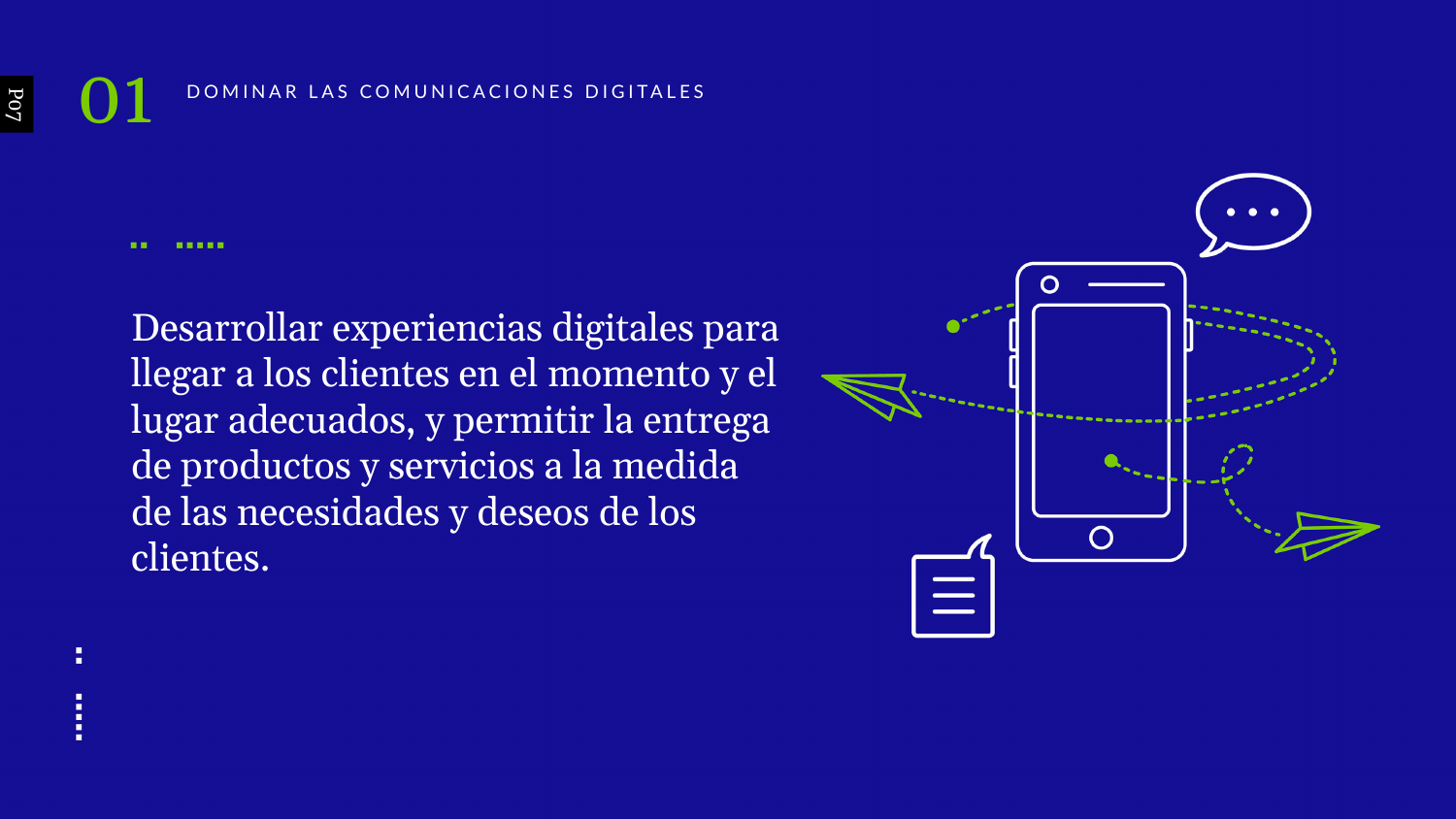

01
Dominar las comunicaciones digitales

P07
Desarrollar experiencias digitales para llegar a los clientes en el momento y el lugar adecuados, y permitir la entrega de productos y servicios a la medida de las necesidades y deseos de los clientes.